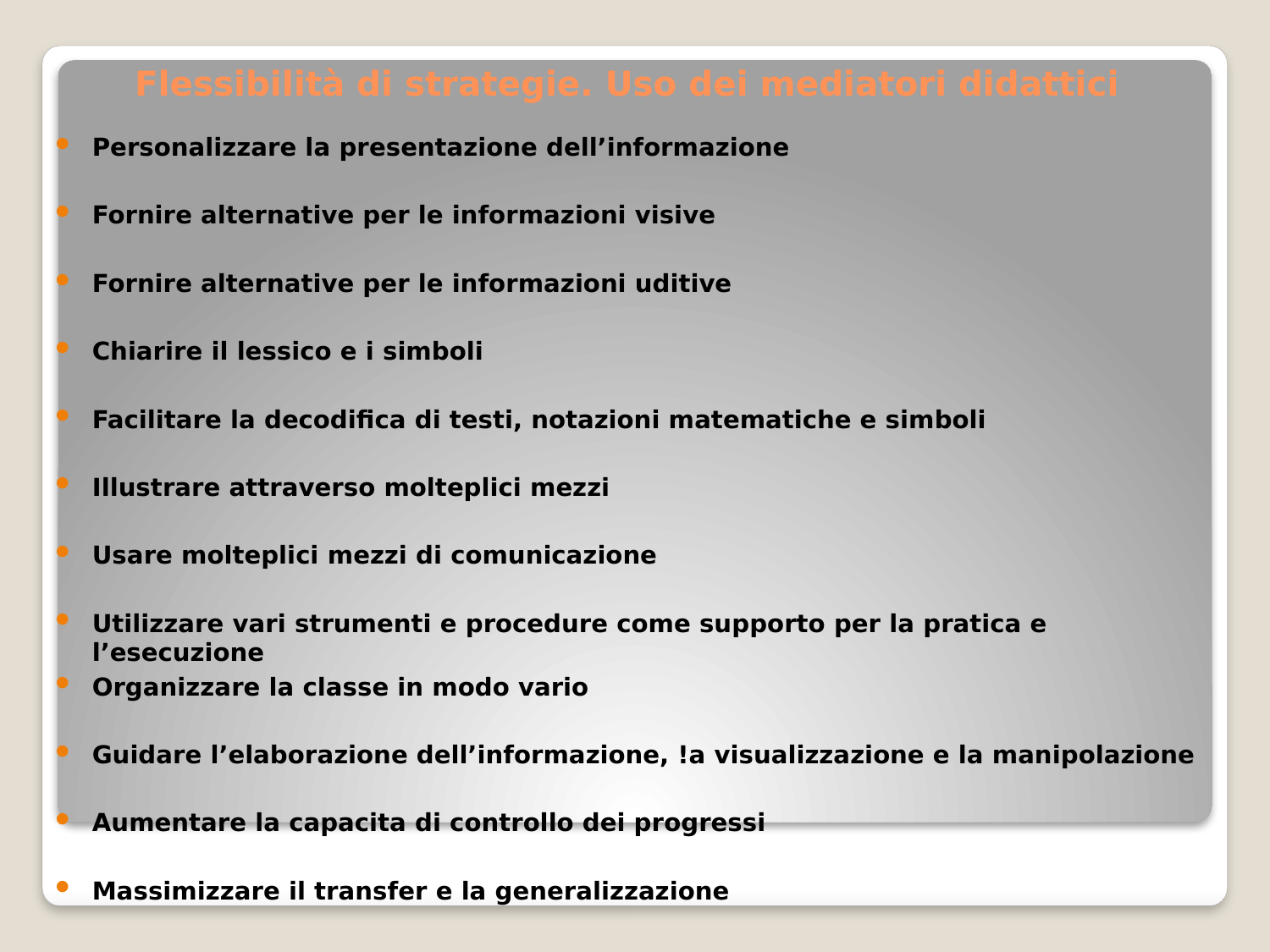

# Flessibilità di strategie. Uso dei mediatori didattici
Personalizzare la presentazione dell’informazione

Fornire alternative per le informazioni visive

Fornire alternative per le informazioni uditive

Chiarire il lessico e i simboli

Facilitare la decodifica di testi, notazioni matematiche e simboli

Illustrare attraverso molteplici mezzi

Usare molteplici mezzi di comunicazione

Utilizzare vari strumenti e procedure come supporto per la pratica e l’esecuzione
Organizzare la classe in modo vario

Guidare l’elaborazione dell’informazione, !a visualizzazione e la manipolazione

Aumentare la capacita di controllo dei progressi

Massimizzare il transfer e la generalizzazione